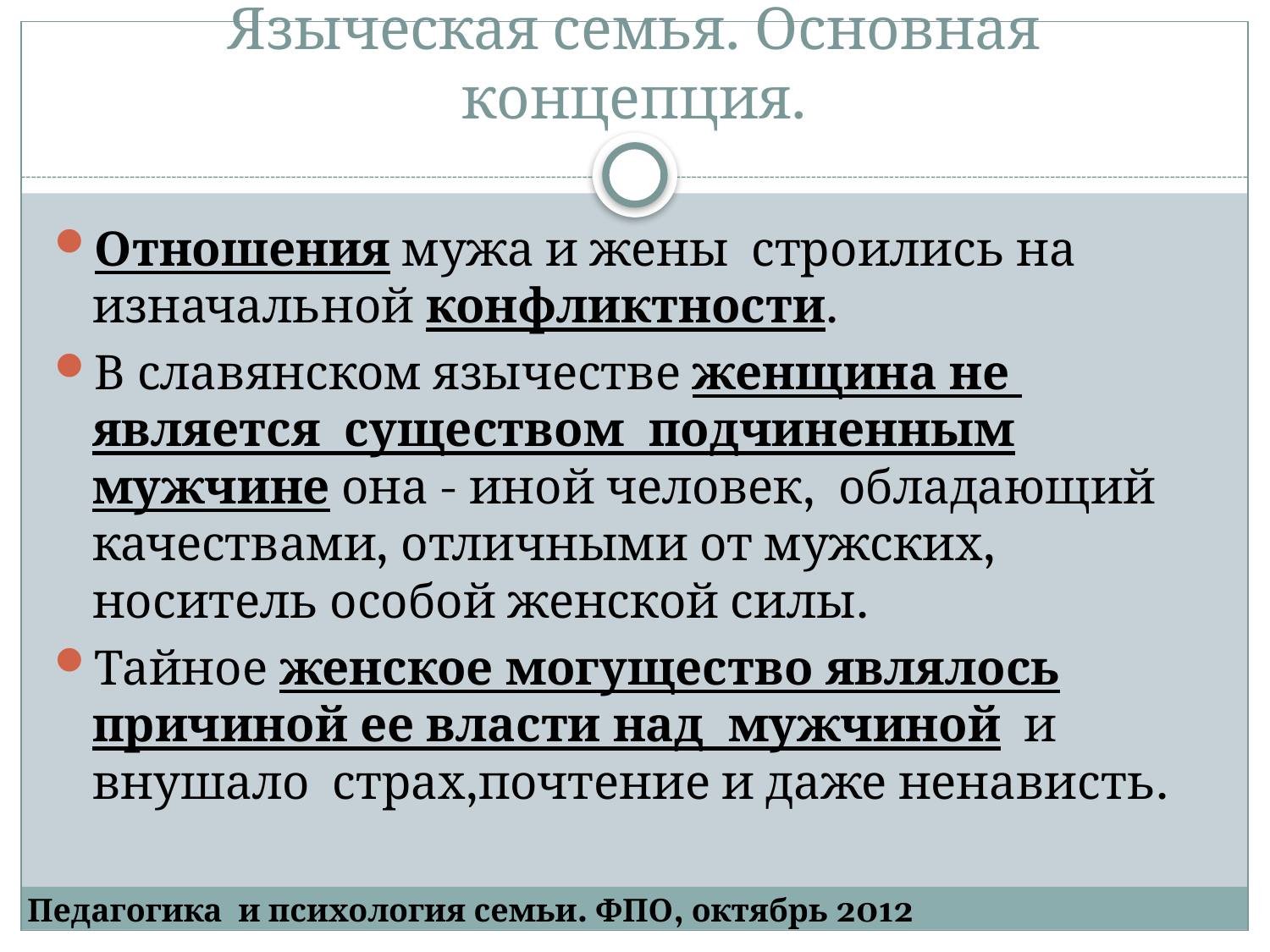

# Языческая семья. Основная концепция.
Отношения мужа и жены  строились на изначальной конфликтности.
В славянском язычестве женщина не  является  существом  подчиненным мужчине она - иной человек,  обладающий  качествами, отличными от мужских, носитель особой женской силы.
Тайное женское могущество являлось причиной ее власти над  мужчиной  и  внушало  страх,почтение и даже ненависть.

Педагогика  и психология семьи. ФПО, октябрь 2012